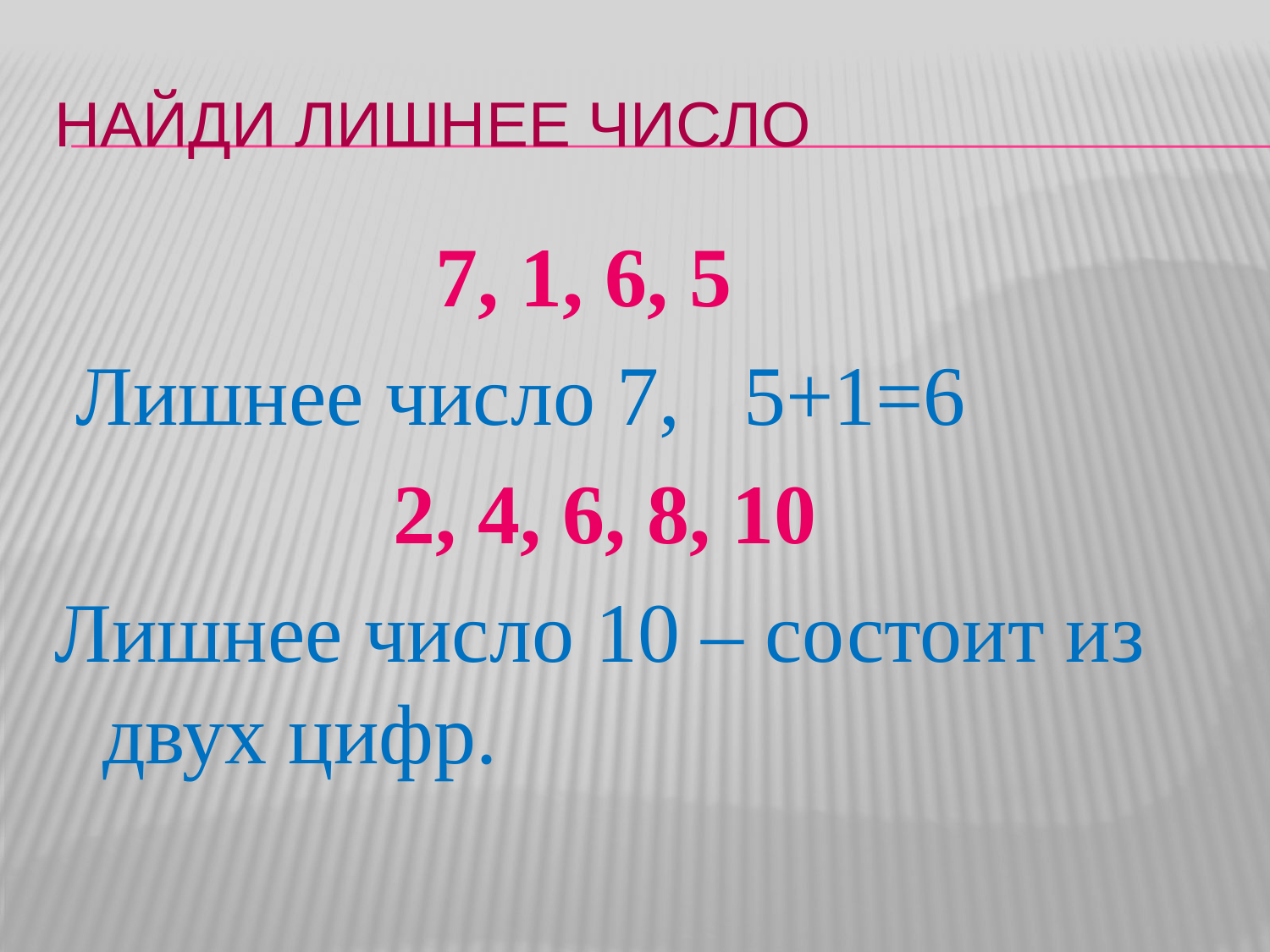

# НАЙДИ ЛИШНЕЕ ЧИСЛО
                  7, 1, 6, 5
 Лишнее число 7,   5+1=6
                2, 4, 6, 8, 10
Лишнее число 10 – состоит из двух цифр.